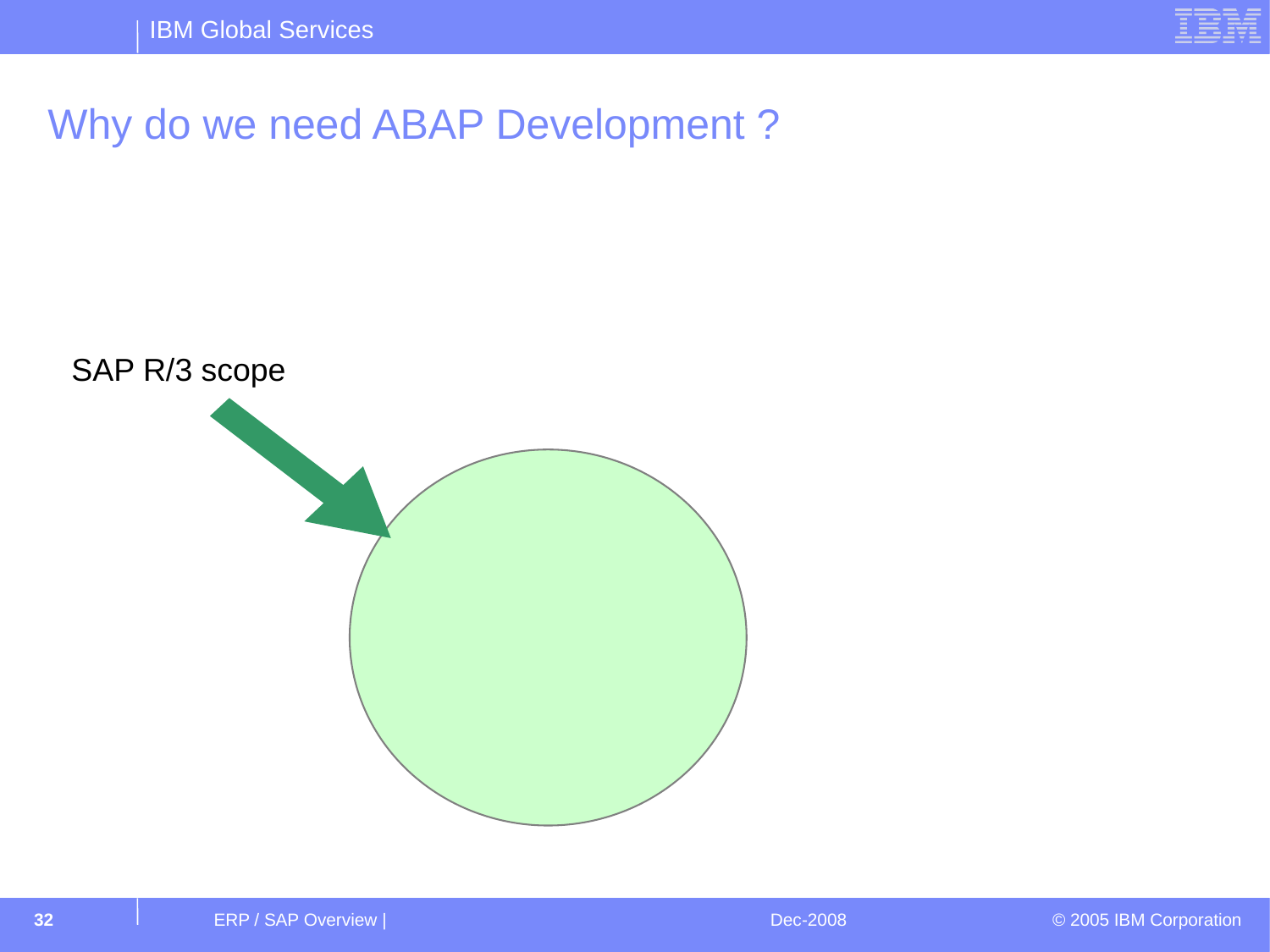

# Why do we need ABAP Development ?
SAP R/3 scope

32
ERP / SAP Overview |
Dec-2008